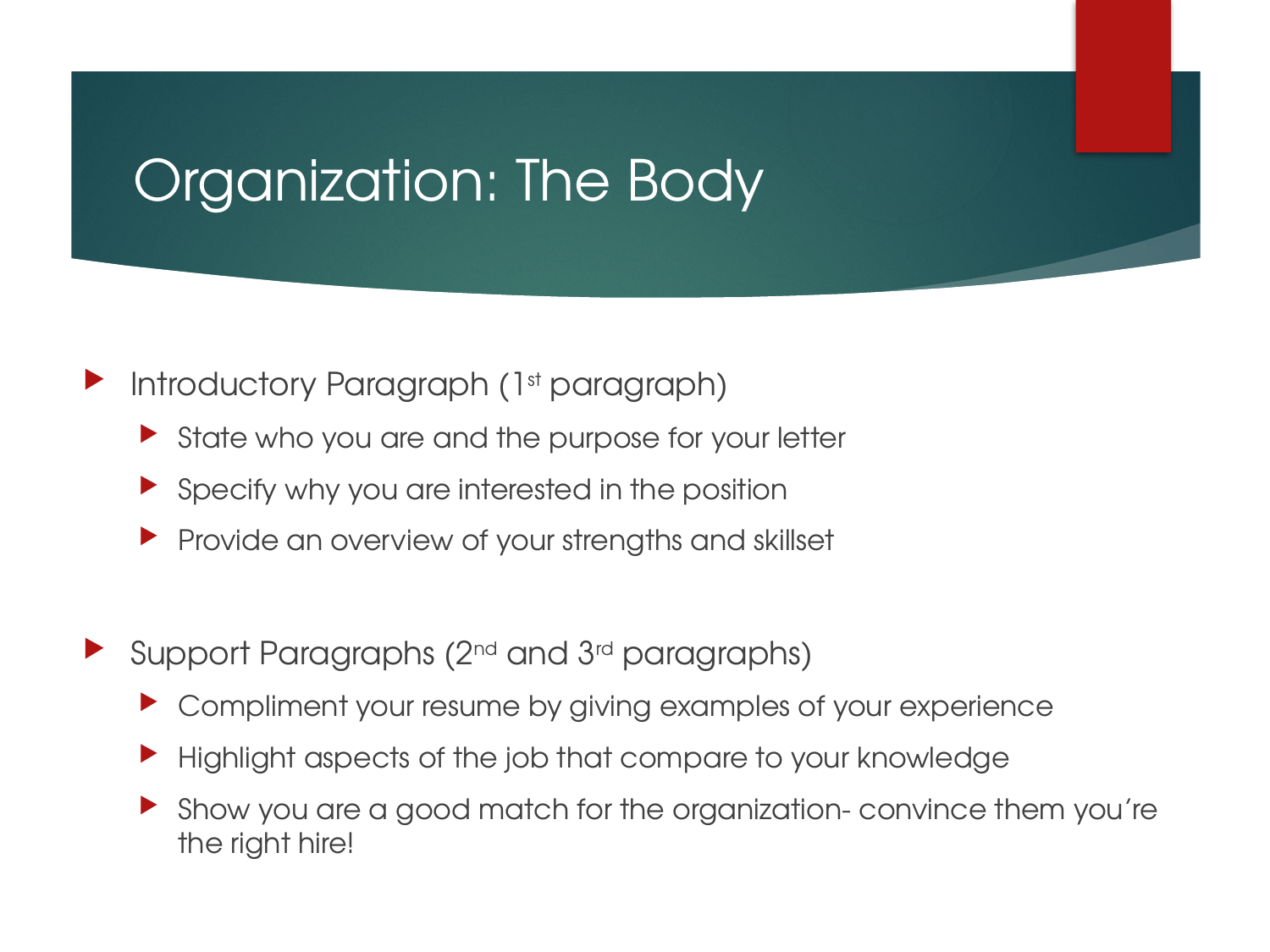

# Organization: The Body
Introductory Paragraph (1st paragraph)
State who you are and the purpose for your letter
Specify why you are interested in the position
Provide an overview of your strengths and skillset

Support Paragraphs (2nd and 3rd paragraphs)
Compliment your resume by giving examples of your experience
Highlight aspects of the job that compare to your knowledge
Show you are a good match for the organization- convince them you’re the right hire!